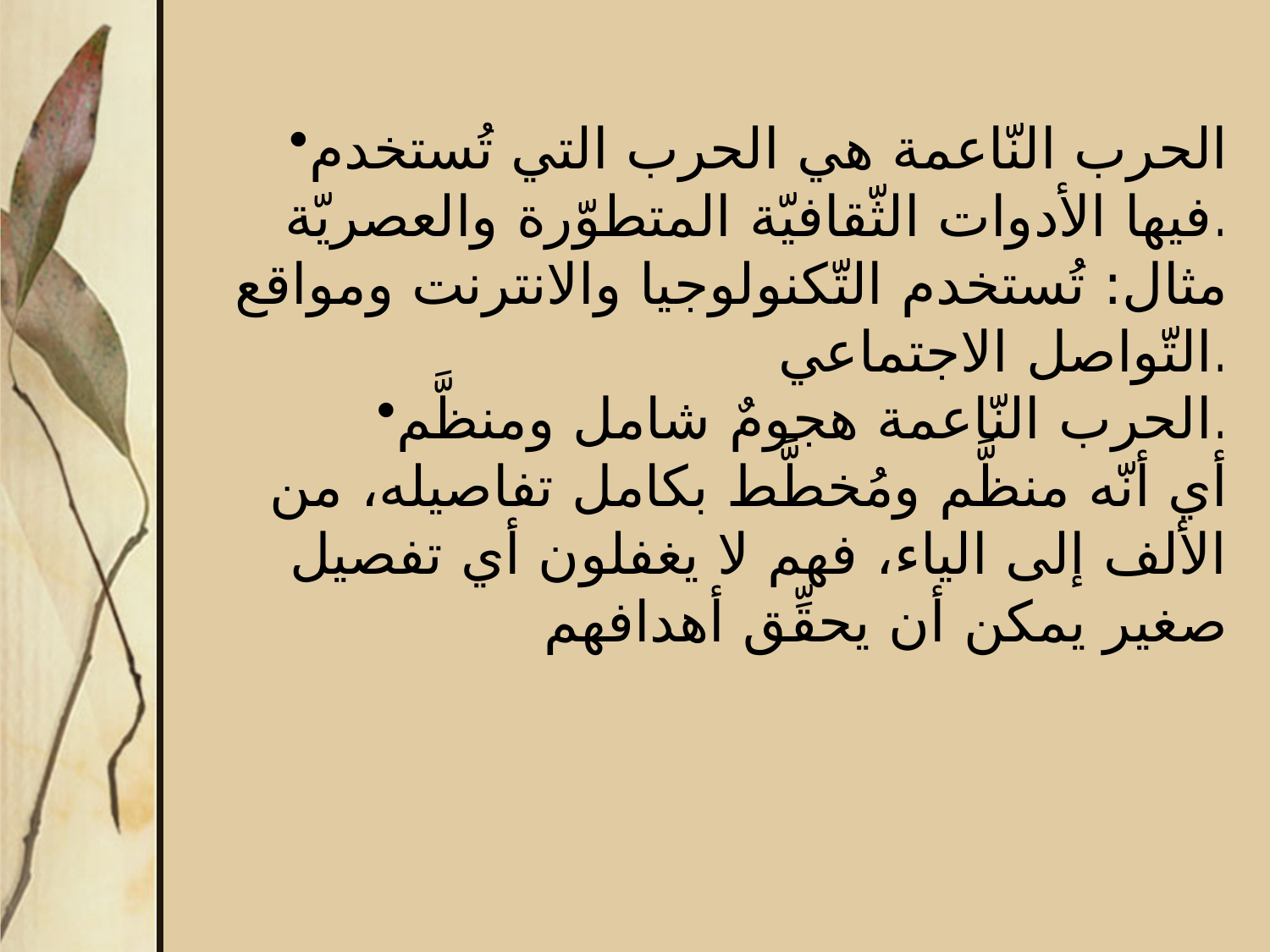

الحرب النّاعمة هي الحرب التي تُستخدم فيها الأدوات الثّقافيّة المتطوّرة والعصريّة.
مثال: تُستخدم التّكنولوجيا والانترنت ومواقع التّواصل الاجتماعي.
الحرب النّاعمة هجومٌ شامل ومنظَّم.
أي أنّه منظَّم ومُخطَّط بكامل تفاصيله، من الألف إلى الياء، فهم لا يغفلون أي تفصيل صغير يمكن أن يحقِّق أهدافهم